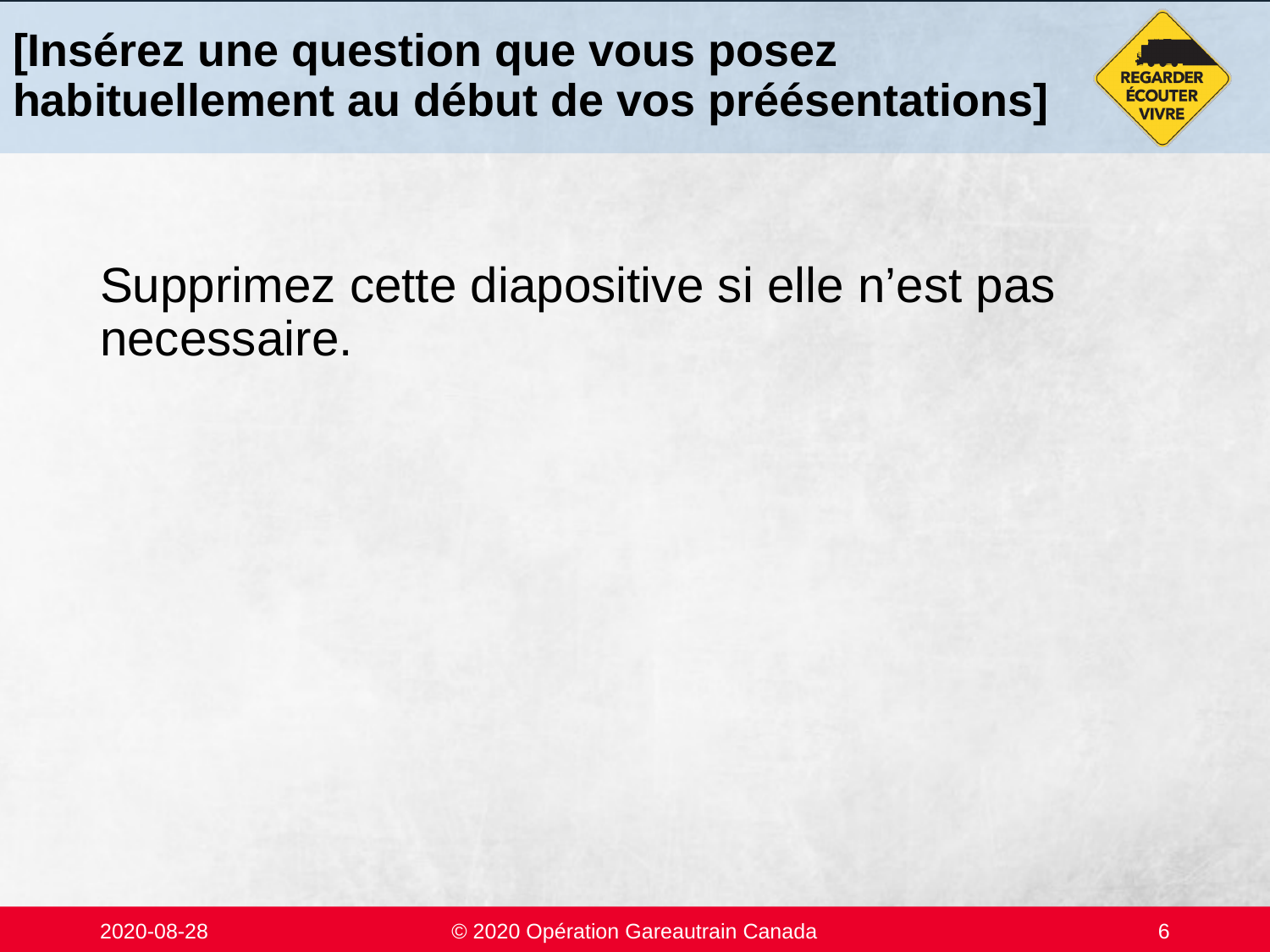

# [Insérez une question que vous posez habituellement au début de vos préésentations]
Supprimez cette diapositive si elle n’est pas necessaire.
2020-08-28
© 2020 Opération Gareautrain Canada
6